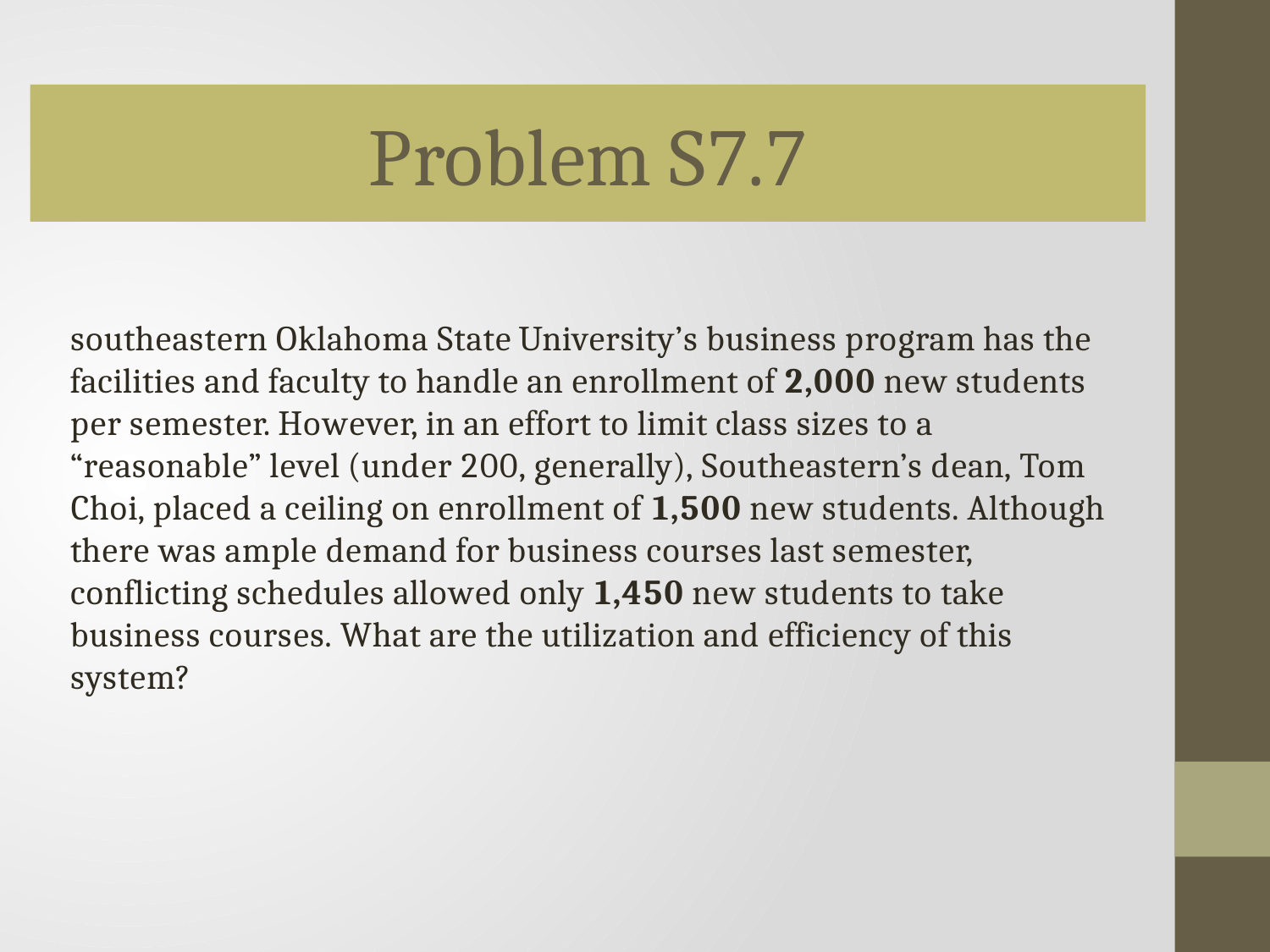

# Problem S7.7
southeastern Oklahoma State University’s business program has the facilities and faculty to handle an enrollment of 2,000 new students per semester. However, in an effort to limit class sizes to a “reasonable” level (under 200, generally), Southeastern’s dean, Tom Choi, placed a ceiling on enrollment of 1,500 new students. Although there was ample demand for business courses last semester, conflicting schedules allowed only 1,450 new students to take business courses. What are the utilization and efficiency of this system?